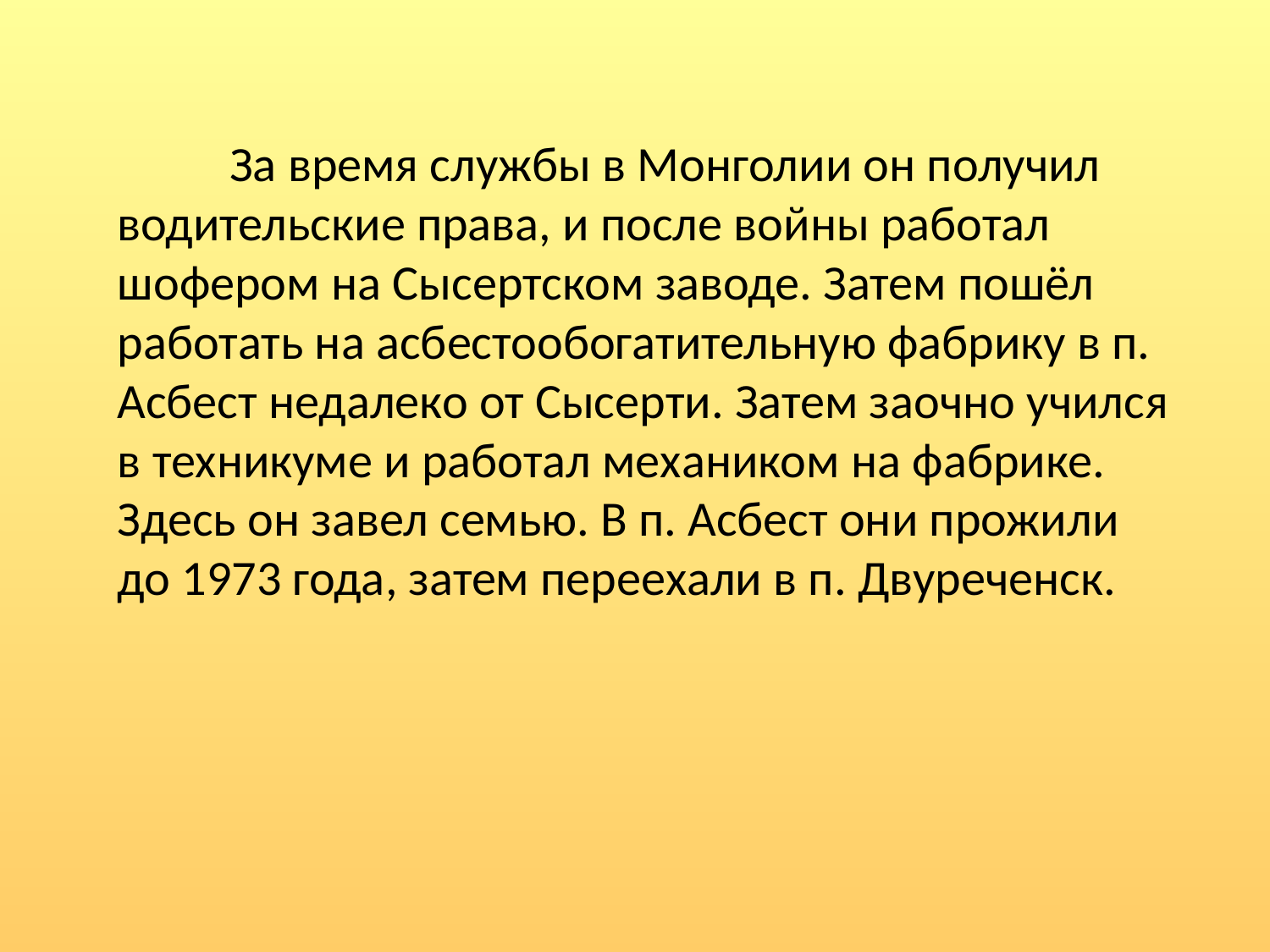

За время службы в Монголии он получил водительские права, и после войны работал шофером на Сысертском заводе. Затем пошёл работать на асбестообогатительную фабрику в п. Асбест недалеко от Сысерти. Затем заочно учился в техникуме и работал механиком на фабрике. Здесь он завел семью. В п. Асбест они прожили до 1973 года, затем переехали в п. Двуреченск.